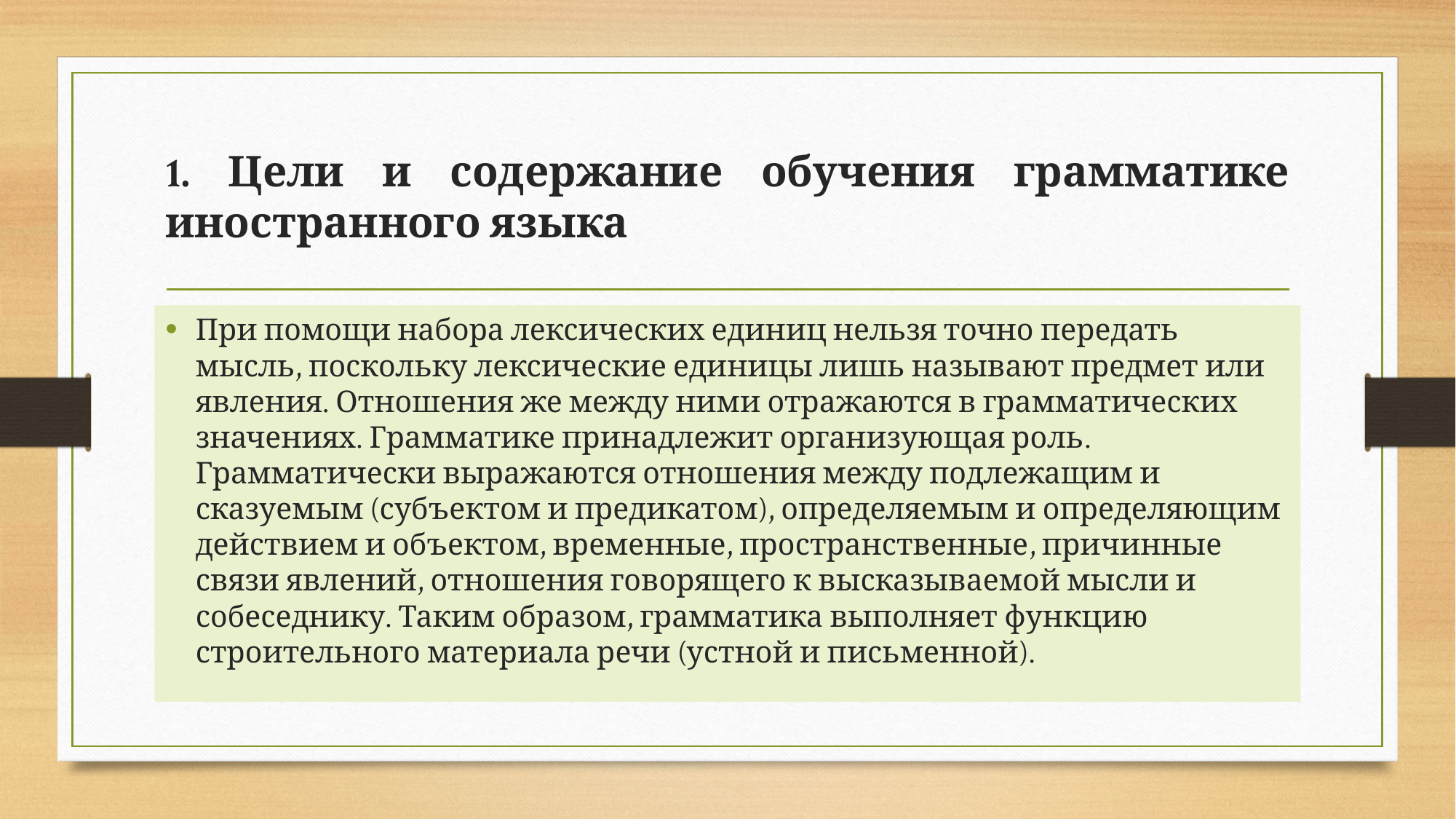

# 1. Цели и содержание обучения грамматике иностранного языка
При помощи набора лексических единиц нельзя точно передать мысль, поскольку лексические единицы лишь называют предмет или явления. Отношения же между ними отражаются в грамматических значениях. Грамматике принадлежит организующая роль. Грамматически выражаются отношения между подлежащим и сказуемым (субъектом и предикатом), определяемым и определяющим действием и объектом, временные, пространственные, причинные связи явлений, отношения говорящего к высказываемой мысли и собеседнику. Таким образом, грамматика выполняет функцию строительного материала речи (устной и письменной).